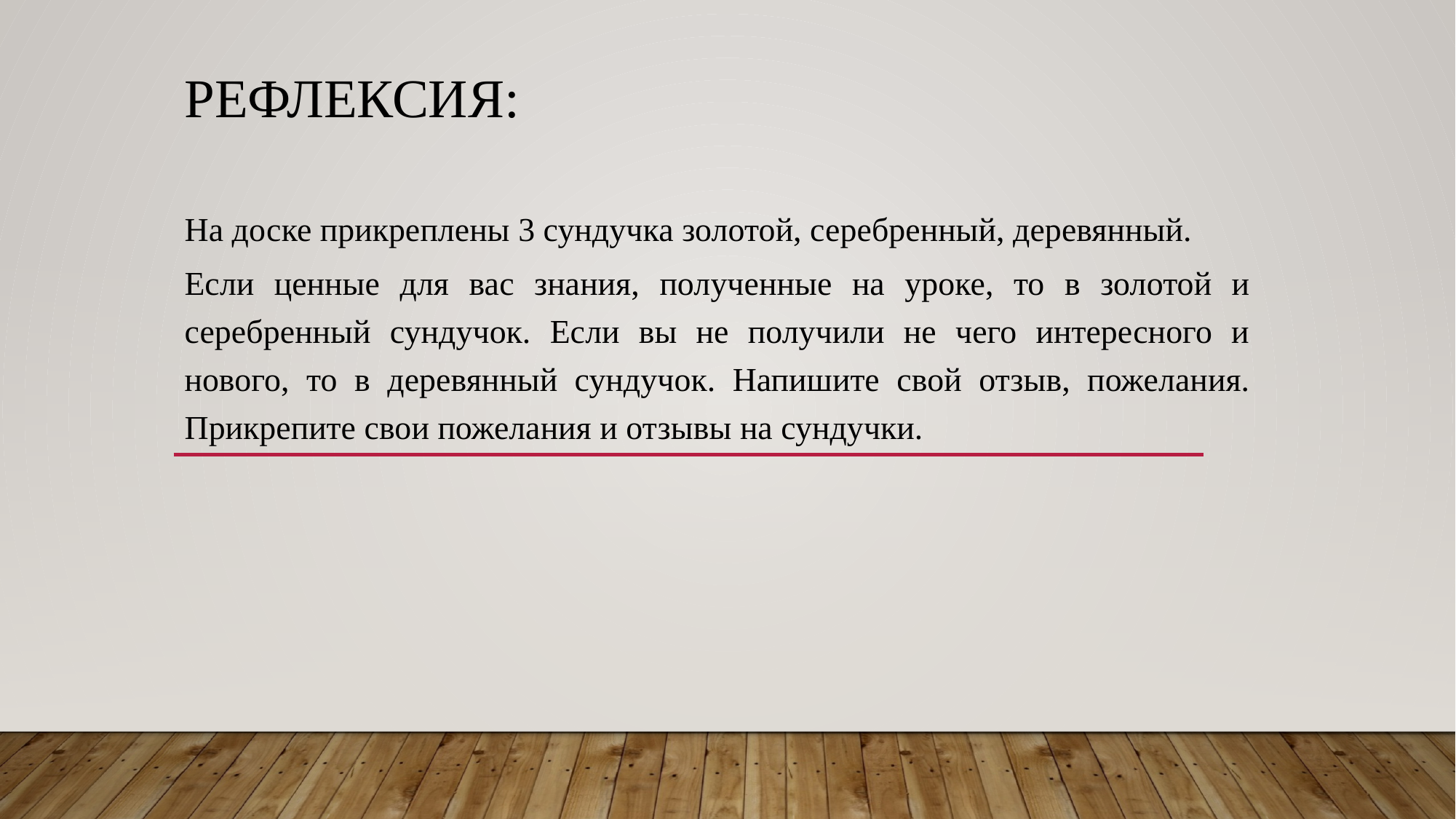

# Рефлексия:
На доске прикреплены 3 сундучка золотой, серебренный, деревянный.
Если ценные для вас знания, полученные на уроке, то в золотой и серебренный сундучок. Если вы не получили не чего интересного и нового, то в деревянный сундучок. Напишите свой отзыв, пожелания. Прикрепите свои пожелания и отзывы на сундучки.